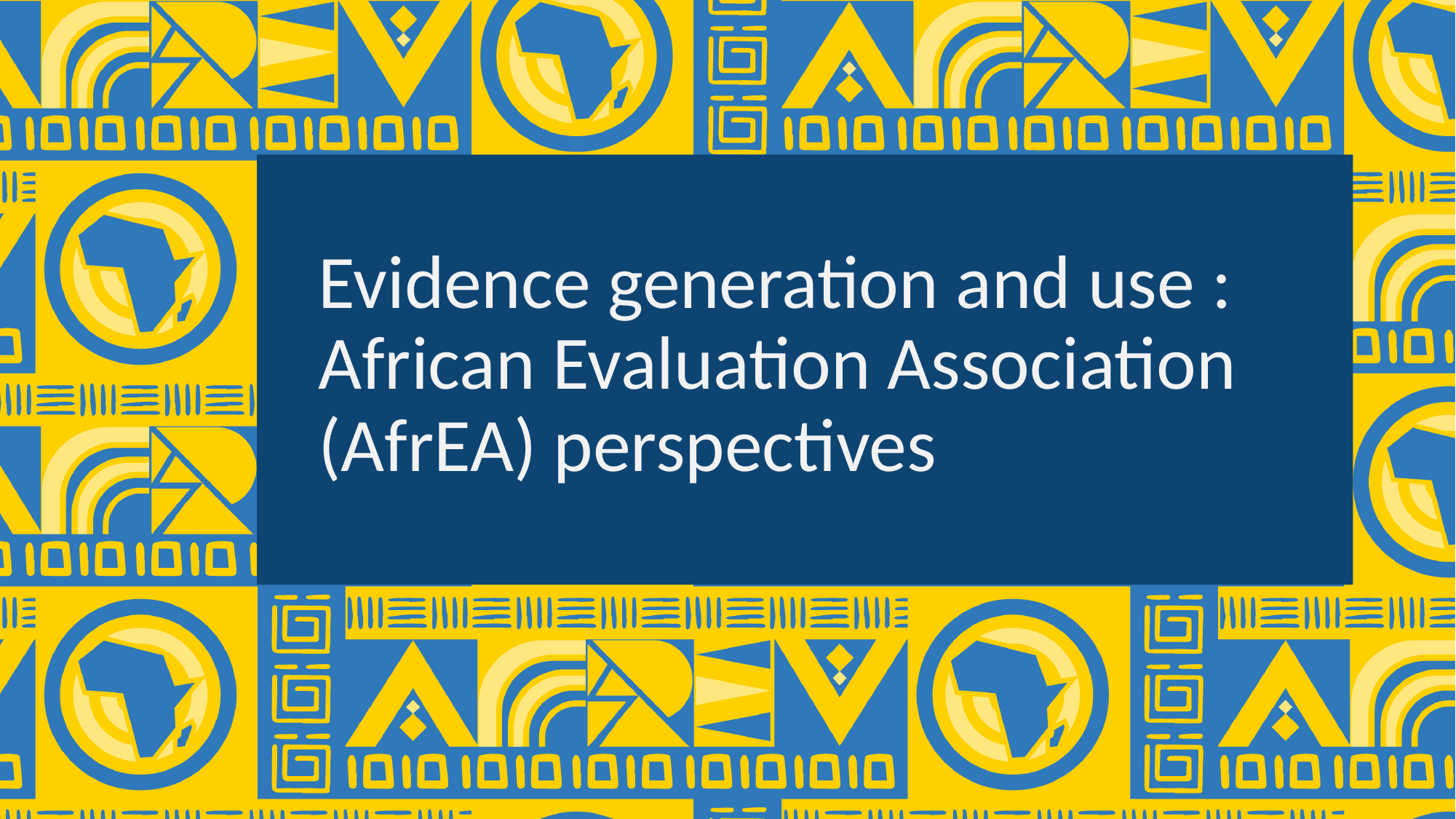

# Evidence generation and use : African Evaluation Association (AfrEA) perspectives